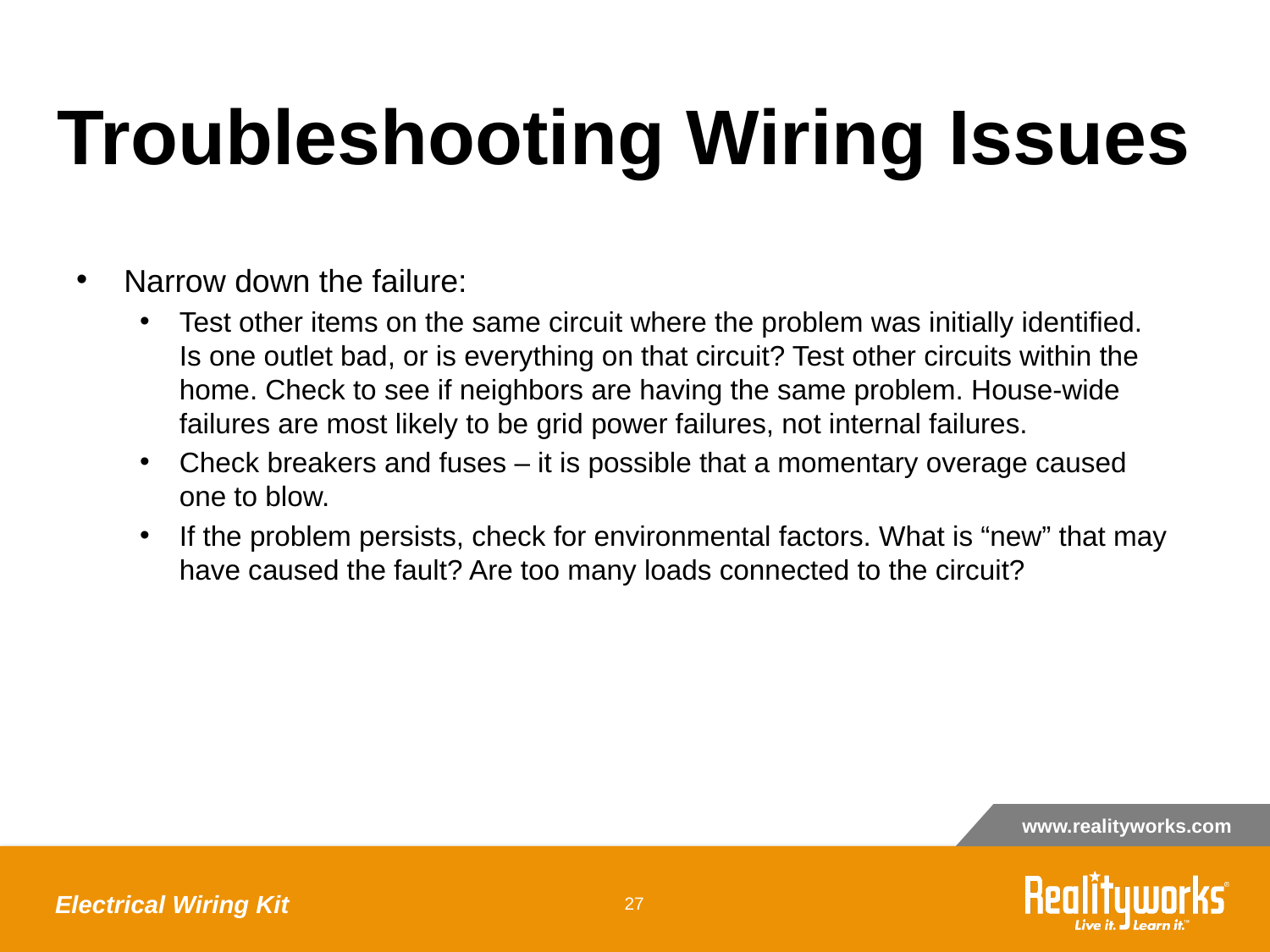

# Troubleshooting Wiring Issues
Narrow down the failure:
Test other items on the same circuit where the problem was initially identified. Is one outlet bad, or is everything on that circuit? Test other circuits within the home. Check to see if neighbors are having the same problem. House-wide failures are most likely to be grid power failures, not internal failures.
Check breakers and fuses – it is possible that a momentary overage caused one to blow.
If the problem persists, check for environmental factors. What is “new” that may have caused the fault? Are too many loads connected to the circuit?
Electrical Wiring Kit
27